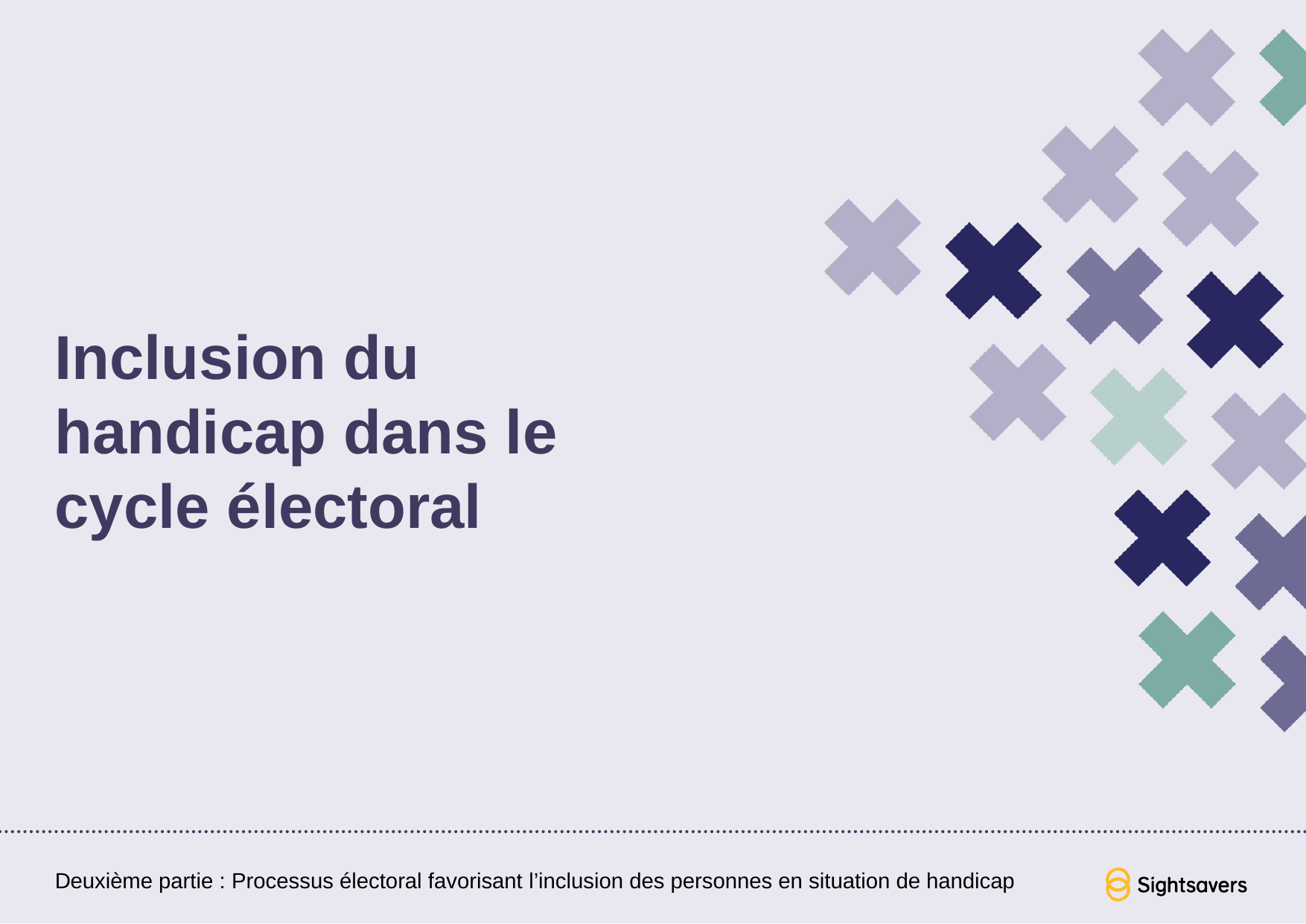

# Inclusion du handicap dans le cycle électoral
Deuxième partie : Processus électoral favorisant l’inclusion des personnes en situation de handicap